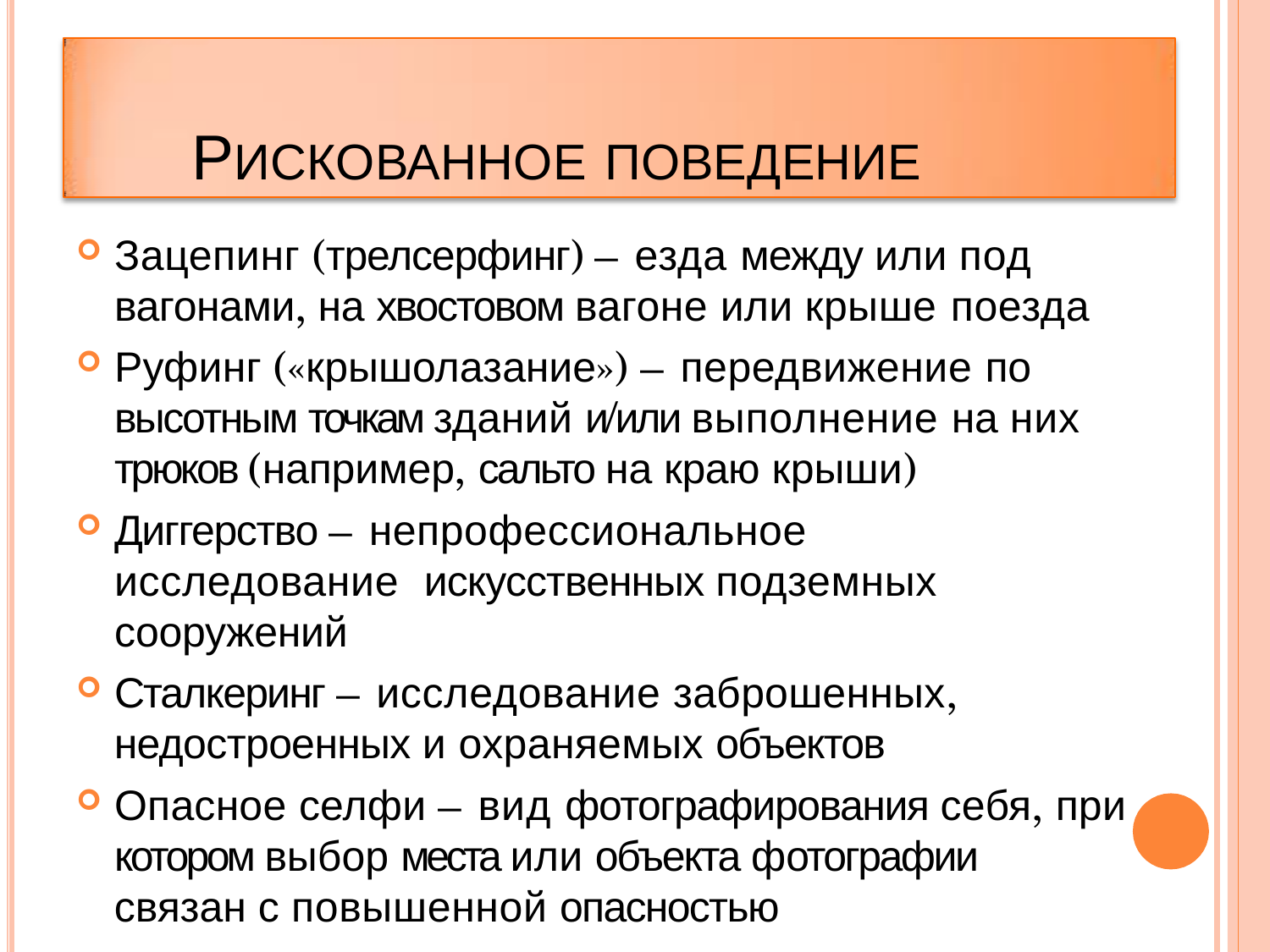

# РИСКОВАННОЕ ПОВЕДЕНИЕ

Зацепинг (трелсерфинг) – езда между или под  вагонами, на хвостовом вагоне или крыше поезда
Руфинг («крышолазание») – передвижение по  высотным точкам зданий и/или выполнение на них  трюков (например, сальто на краю крыши)
Диггерство – непрофессиональное исследование  искусственных подземных сооружений
Сталкеринг – исследование заброшенных,
недостроенных и охраняемых объектов
Опасное селфи – вид фотографирования себя, при  котором выбор места или объекта фотографии
связан с повышенной опасностью